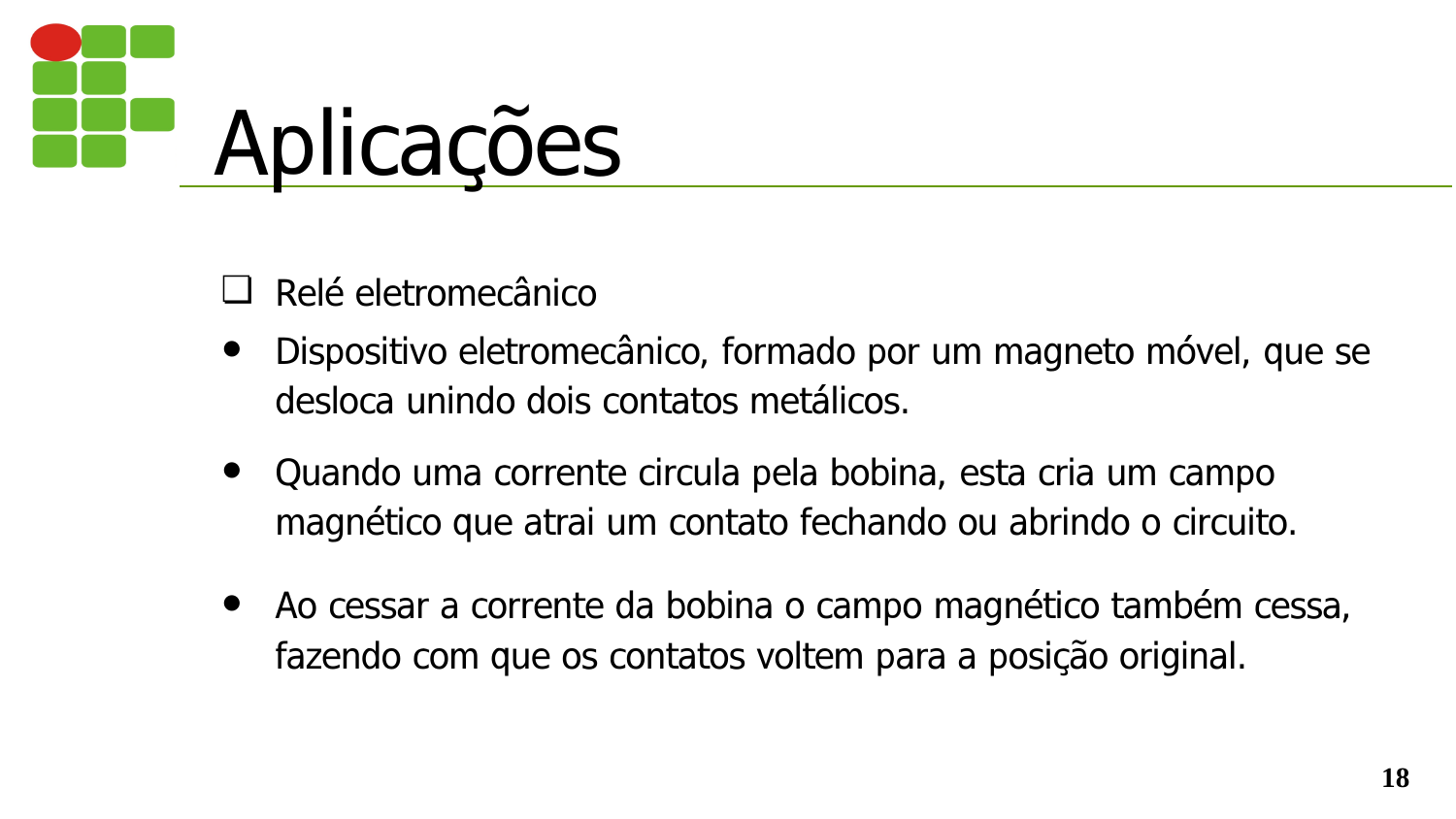

# Aplicações
Relé eletromecânico
Dispositivo eletromecânico, formado por um magneto móvel, que se desloca unindo dois contatos metálicos.
Quando uma corrente circula pela bobina, esta cria um campo magnético que atrai um contato fechando ou abrindo o circuito.

Ao cessar a corrente da bobina o campo magnético também cessa, fazendo com que os contatos voltem para a posição original.
18